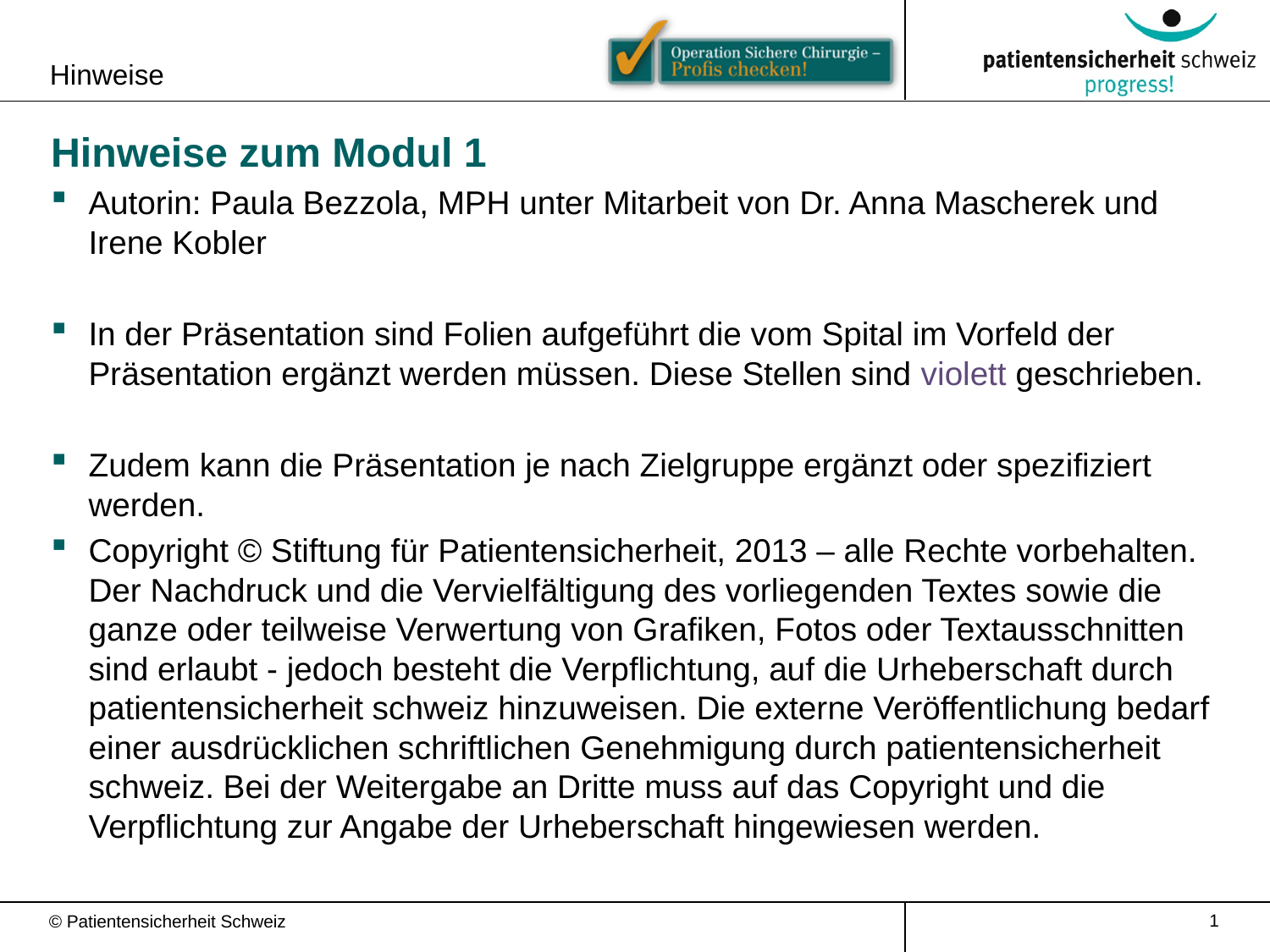

Hinweise
Hinweise zum Modul 1
Autorin: Paula Bezzola, MPH unter Mitarbeit von Dr. Anna Mascherek und Irene Kobler

In der Präsentation sind Folien aufgeführt die vom Spital im Vorfeld der Präsentation ergänzt werden müssen. Diese Stellen sind violett geschrieben.

Zudem kann die Präsentation je nach Zielgruppe ergänzt oder spezifiziert werden.
Copyright © Stiftung für Patientensicherheit, 2013 – alle Rechte vorbehalten. Der Nachdruck und die Vervielfältigung des vorliegenden Textes sowie die ganze oder teilweise Verwertung von Grafiken, Fotos oder Textausschnitten sind erlaubt - jedoch besteht die Verpflichtung, auf die Urheberschaft durch patientensicherheit schweiz hinzuweisen. Die externe Veröffentlichung bedarf einer ausdrücklichen schriftlichen Genehmigung durch patientensicherheit schweiz. Bei der Weitergabe an Dritte muss auf das Copyright und die Verpflichtung zur Angabe der Urheberschaft hingewiesen werden.
1
© Patientensicherheit Schweiz